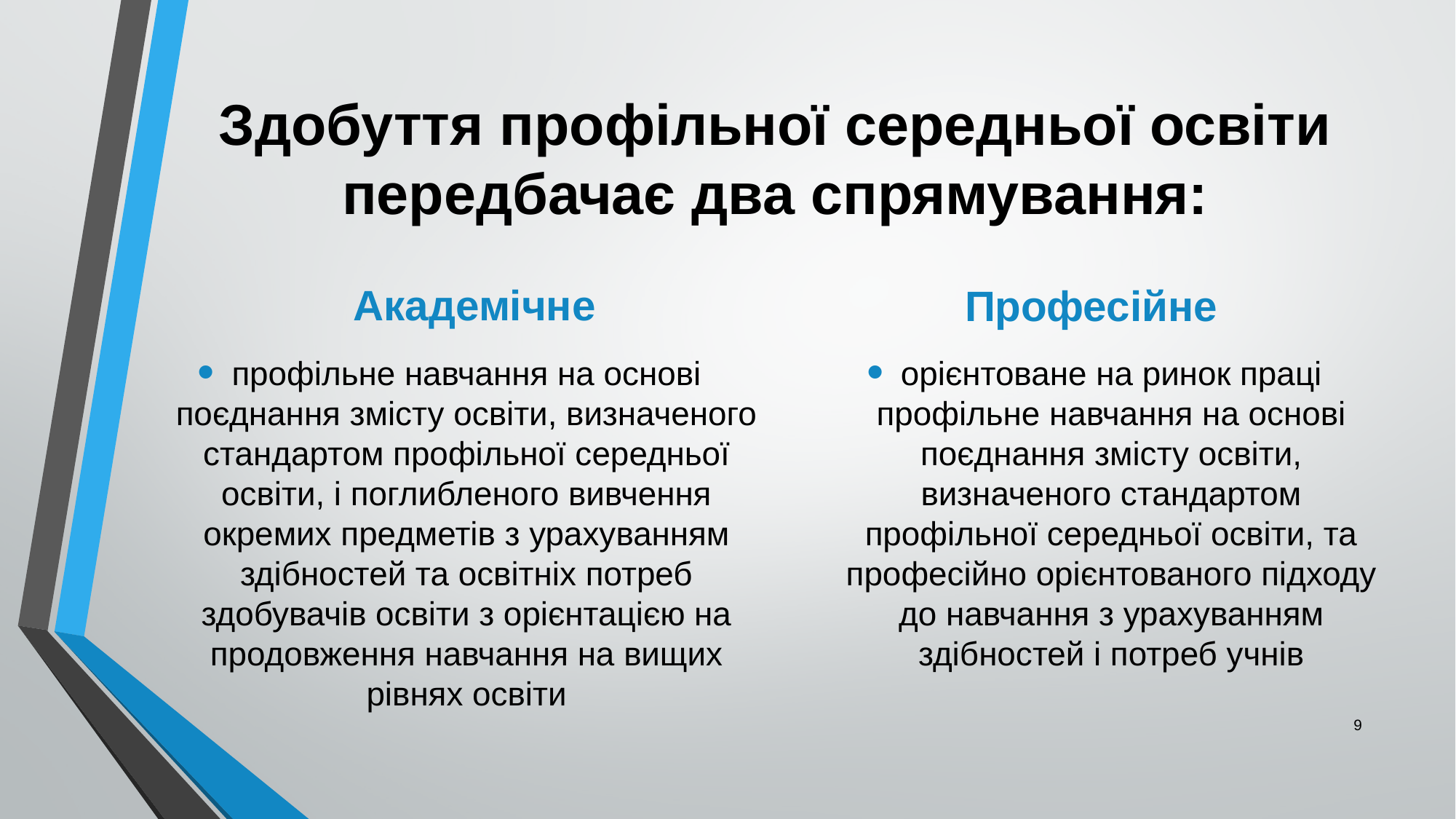

# Здобуття профільної середньої освіти передбачає два спрямування:
Академічне
Професійне
профільне навчання на основі поєднання змісту освіти, визначеного стандартом профільної середньої освіти, і поглибленого вивчення окремих предметів з урахуванням здібностей та освітніх потреб здобувачів освіти з орієнтацією на продовження навчання на вищих рівнях освіти
орієнтоване на ринок праці профільне навчання на основі поєднання змісту освіти, визначеного стандартом профільної середньої освіти, та професійно орієнтованого підходу до навчання з урахуванням здібностей і потреб учнів
9